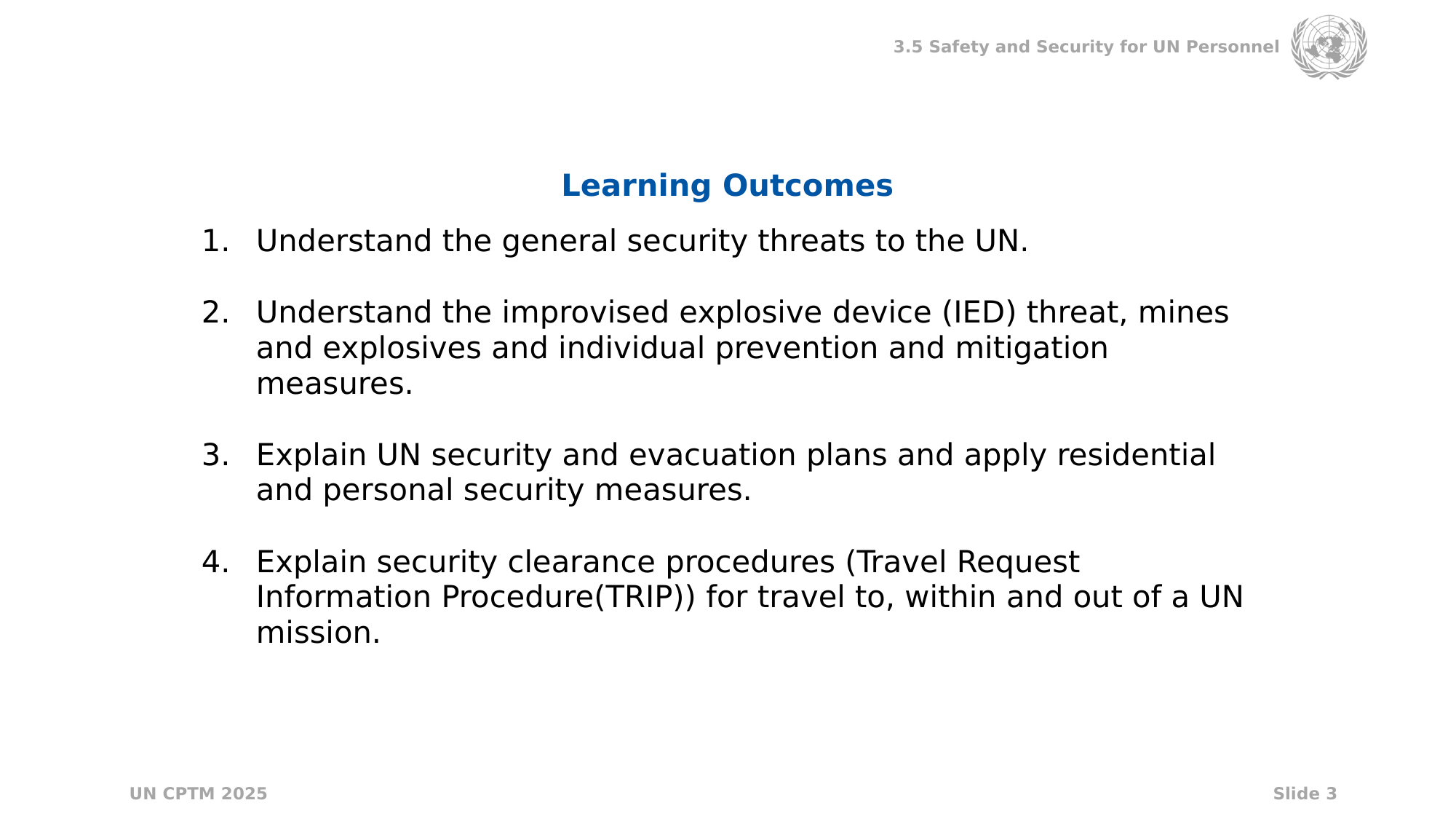

| Learning Outcomes |
| --- |
| Understand the general security threats to the UN. Understand the improvised explosive device (IED) threat, mines and explosives and individual prevention and mitigation measures. Explain UN security and evacuation plans and apply residential and personal security measures. Explain security clearance procedures (Travel Request Information Procedure(TRIP)) for travel to, within and out of a UN mission. |